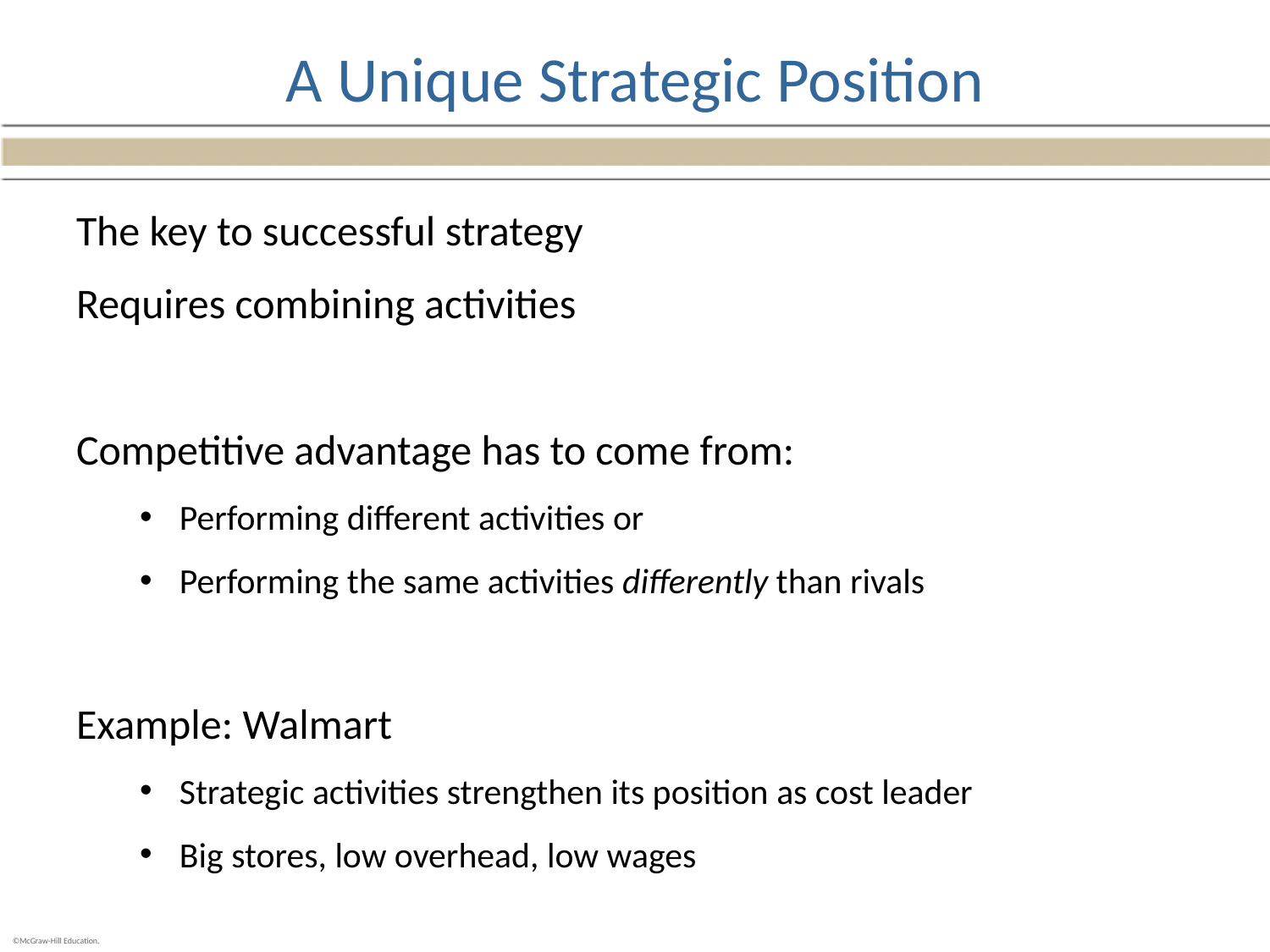

# A Unique Strategic Position
The key to successful strategy
Requires combining activities

Competitive advantage has to come from:
Performing different activities or
Performing the same activities differently than rivals

Example: Walmart
Strategic activities strengthen its position as cost leader
Big stores, low overhead, low wages